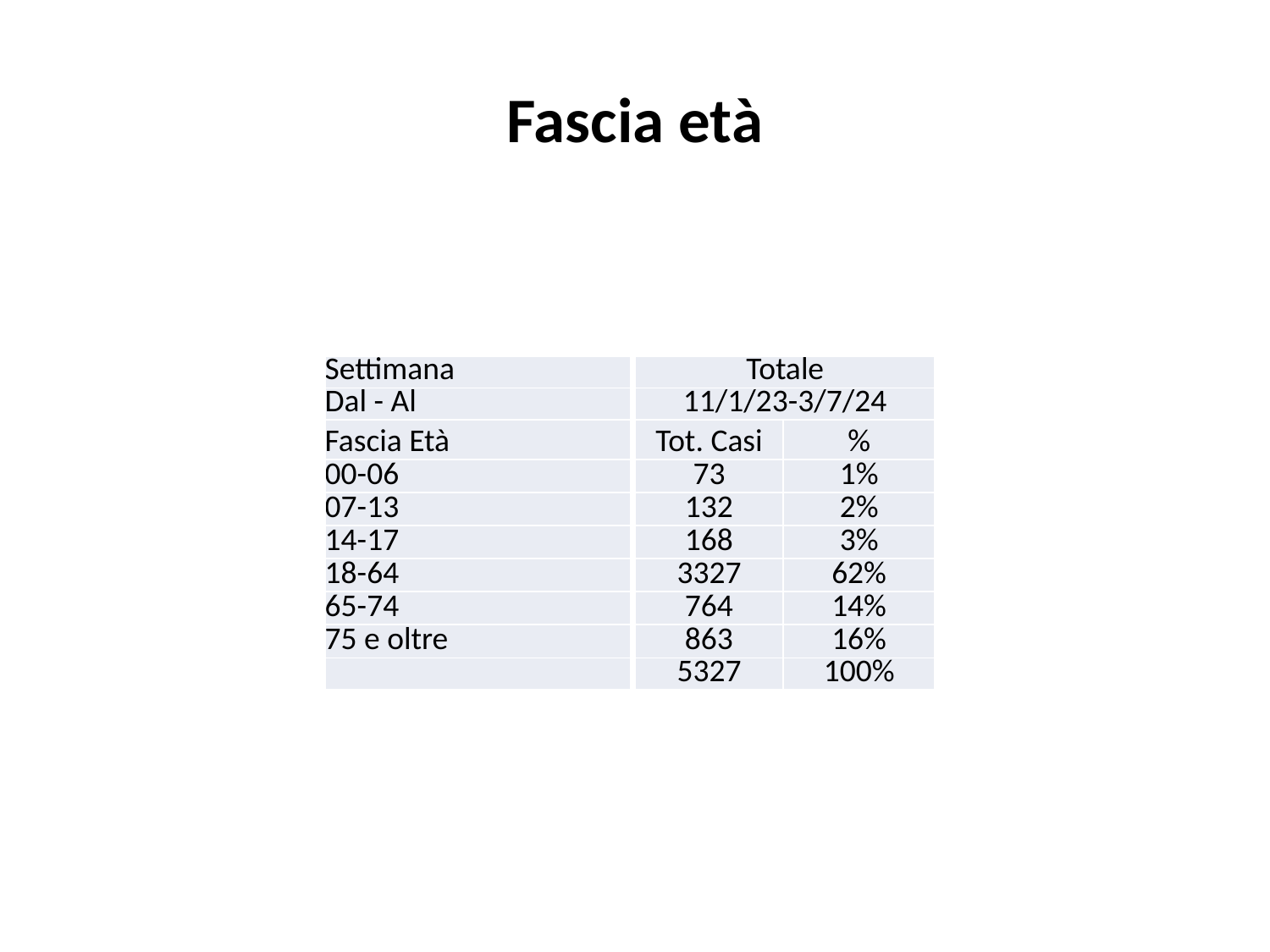

# Fascia età
| Settimana |
| --- |
| Dal - Al |
| Fascia Età |
| 00-06 |
| 07-13 |
| 14-17 |
| 18-64 |
| 65-74 |
| 75 e oltre |
|  |
| Totale |  |
| --- | --- |
| 11/1/23-3/7/24 |  |
| Tot. Casi | % |
| 73 | 1% |
| 132 | 2% |
| 168 | 3% |
| 3327 | 62% |
| 764 | 14% |
| 863 | 16% |
| 5327 | 100% |